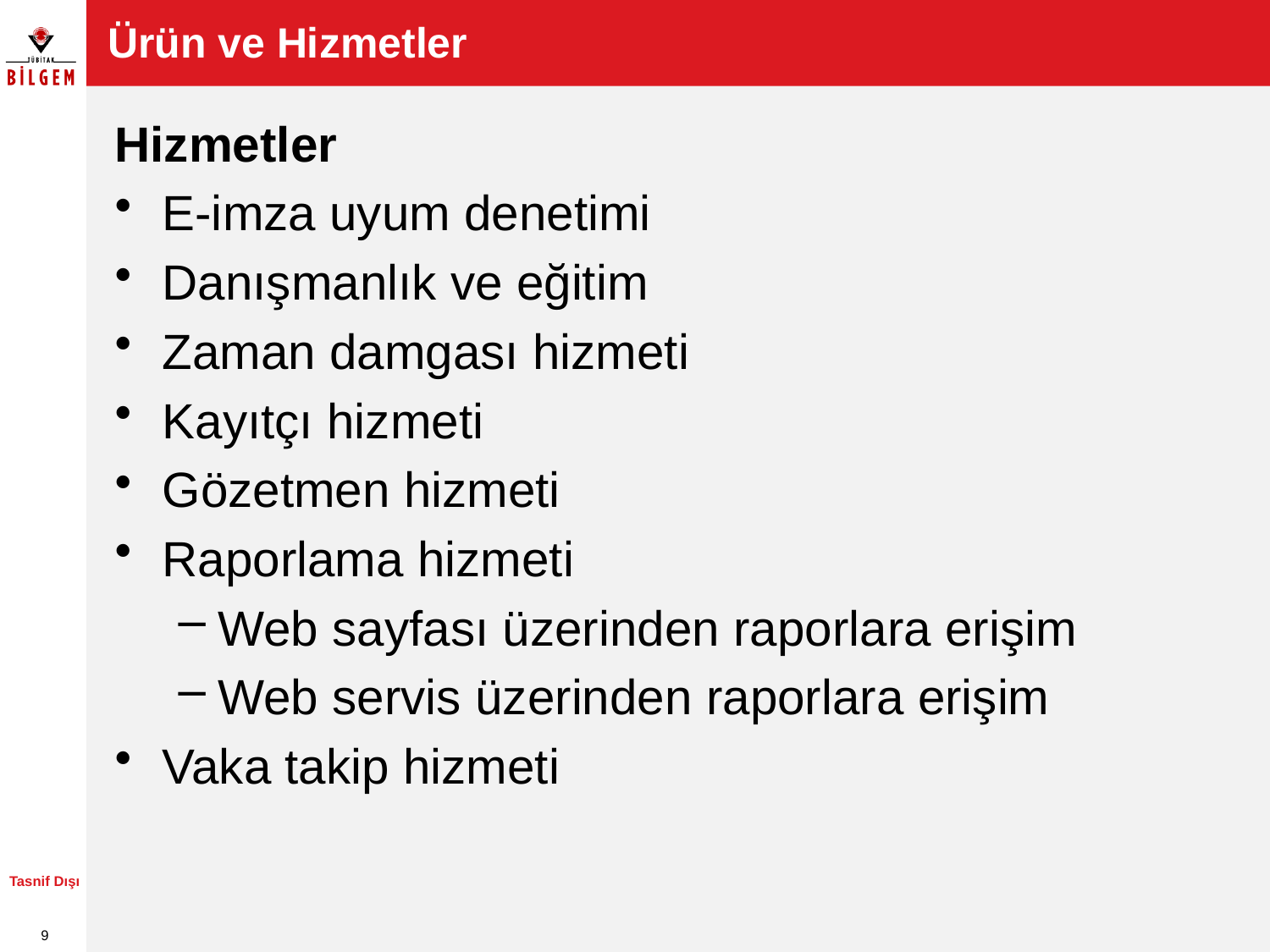

# Ürün ve Hizmetler
Hizmetler
E-imza uyum denetimi
Danışmanlık ve eğitim
Zaman damgası hizmeti
Kayıtçı hizmeti
Gözetmen hizmeti
Raporlama hizmeti
Web sayfası üzerinden raporlara erişim
Web servis üzerinden raporlara erişim
Vaka takip hizmeti
Tasnif Dışı
9